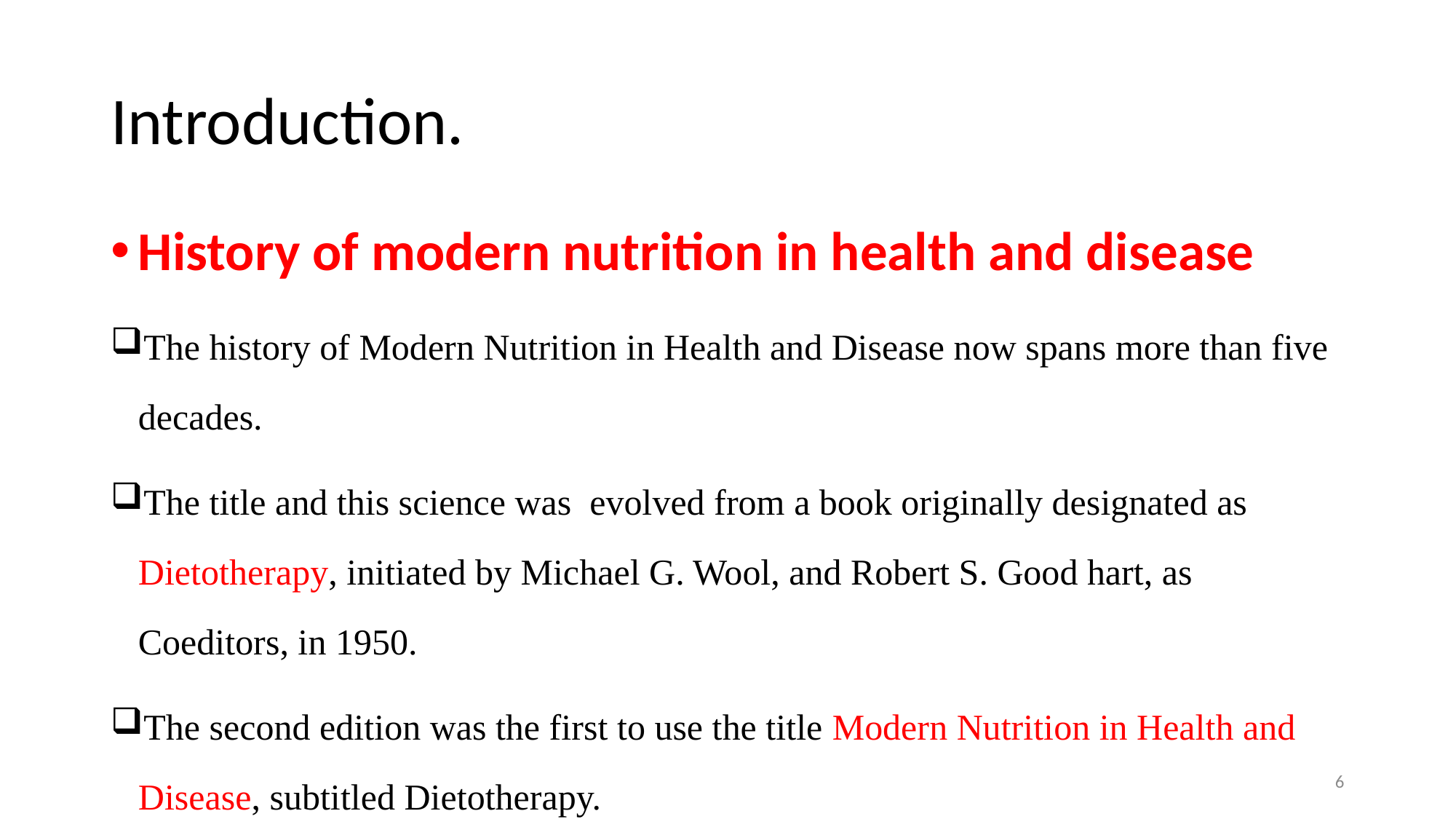

# Introduction.
History of modern nutrition in health and disease
The history of Modern Nutrition in Health and Disease now spans more than five decades.
The title and this science was  evolved from a book originally designated as Dietotherapy, initiated by Michael G. Wool, and Robert S. Good hart, as Coeditors, in 1950.
The second edition was the first to use the title Modern Nutrition in Health and Disease, subtitled Dietotherapy.

6